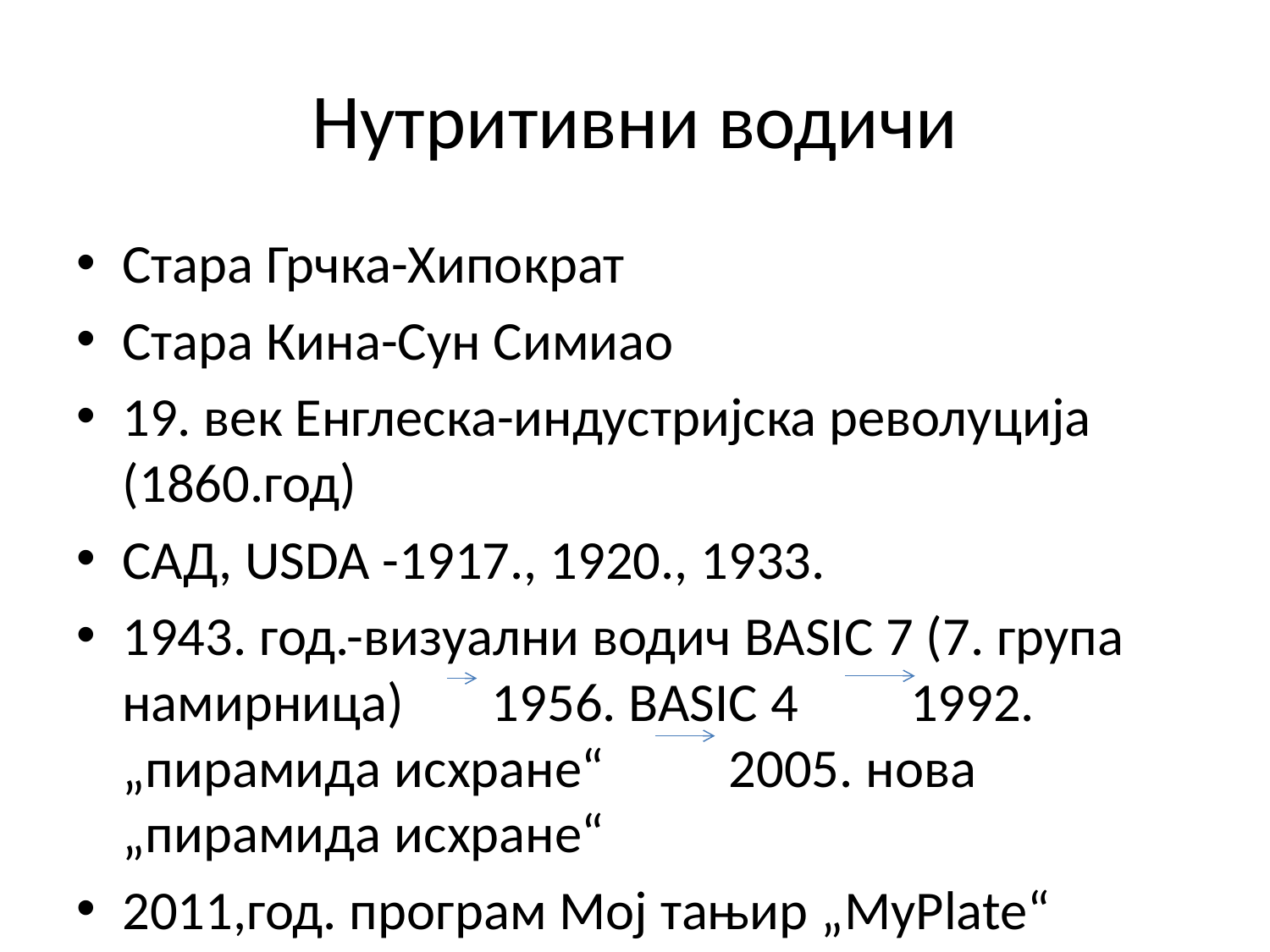

# Нутритивни водичи
Стара Грчка-Хипократ
Стара Кина-Сун Симиао
19. век Енглеска-индустријска револуција (1860.год)
САД, USDA -1917., 1920., 1933.
1943. год.-визуални водич BASIC 7 (7. група намирница)       1956. BASIC 4         1992. „пирамида исхране“          2005. нова „пирамида исхране“
2011,год. програм Мој тањир „MyPlate“